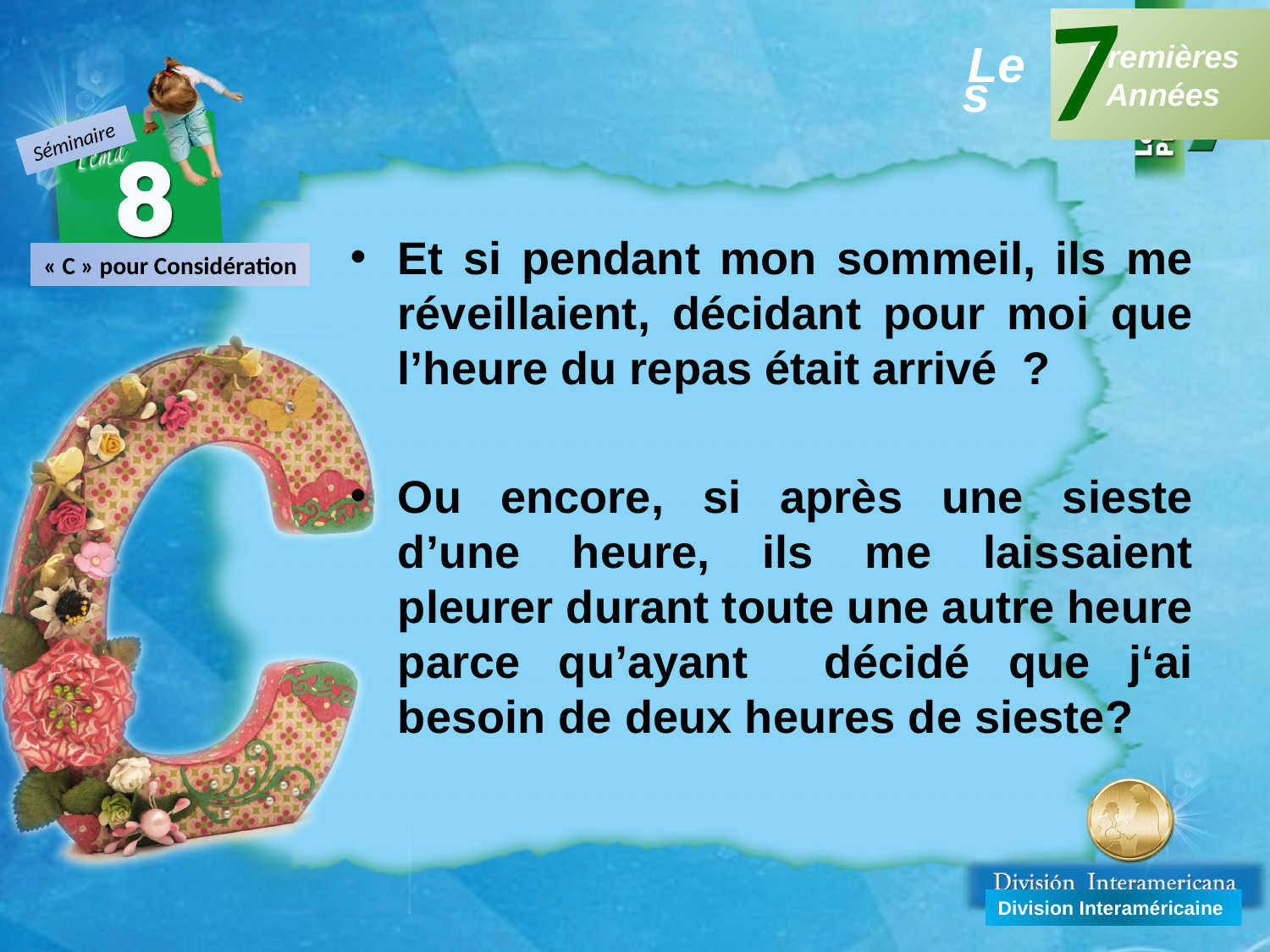

7
Premières
Années
Les
Séminaire
Et si pendant mon sommeil, ils me réveillaient, décidant pour moi que l’heure du repas était arrivé  ?

Ou encore, si après une sieste d’une heure, ils me laissaient pleurer durant toute une autre heure parce qu’ayant  décidé que j‘ai besoin de deux heures de sieste?

« C » pour Considération
Division Interaméricaine